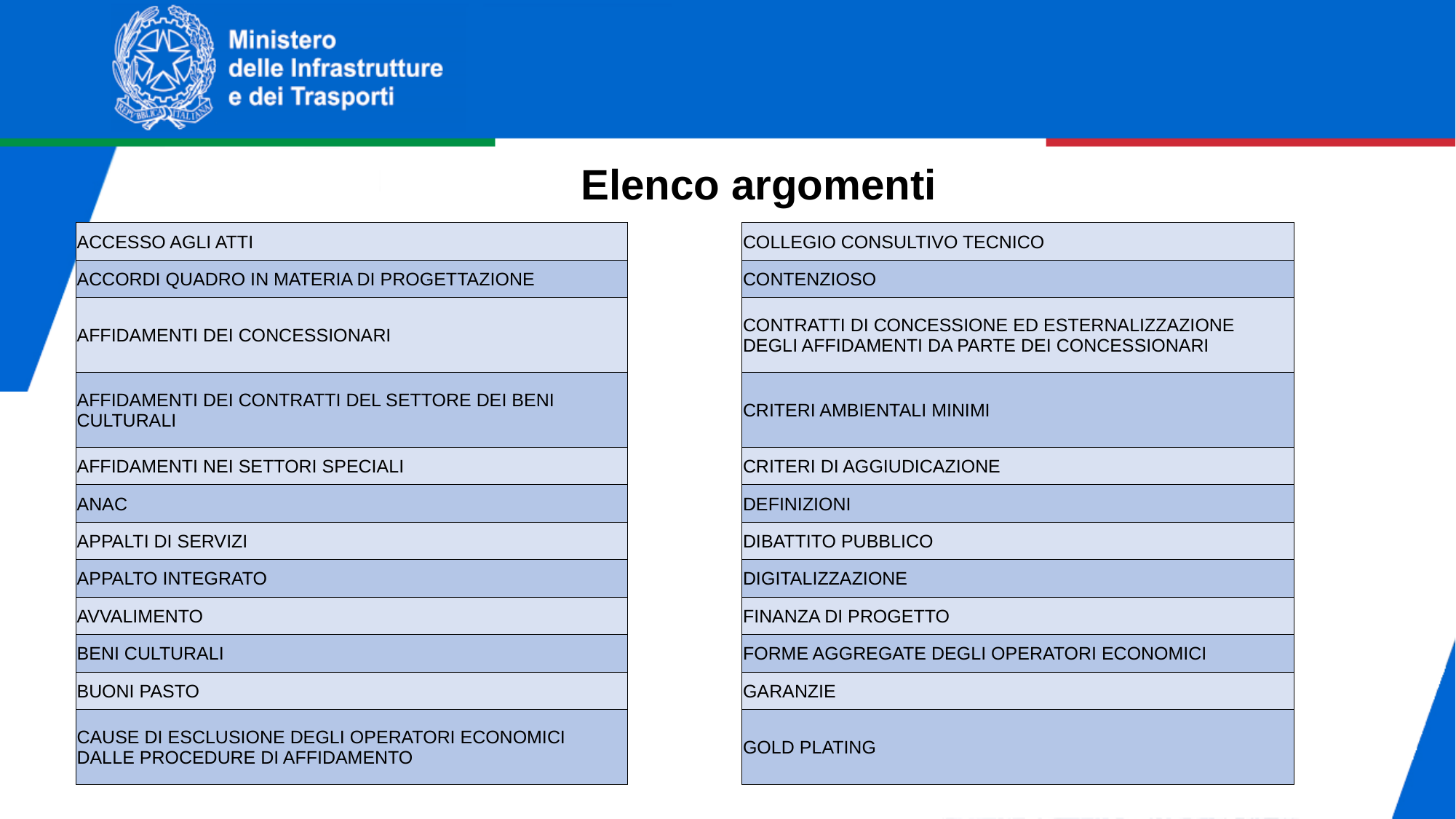

Elenco argomenti
| ACCESSO AGLI ATTI |
| --- |
| ACCORDI QUADRO IN MATERIA DI PROGETTAZIONE |
| AFFIDAMENTI DEI CONCESSIONARI |
| AFFIDAMENTI DEI CONTRATTI DEL SETTORE DEI BENI CULTURALI |
| AFFIDAMENTI NEI SETTORI SPECIALI |
| ANAC |
| APPALTI DI SERVIZI |
| APPALTO INTEGRATO |
| AVVALIMENTO |
| BENI CULTURALI |
| BUONI PASTO |
| CAUSE DI ESCLUSIONE DEGLI OPERATORI ECONOMICI DALLE PROCEDURE DI AFFIDAMENTO |
| COLLEGIO CONSULTIVO TECNICO |
| --- |
| CONTENZIOSO |
| CONTRATTI DI CONCESSIONE ED ESTERNALIZZAZIONE DEGLI AFFIDAMENTI DA PARTE DEI CONCESSIONARI |
| CRITERI AMBIENTALI MINIMI |
| CRITERI DI AGGIUDICAZIONE |
| DEFINIZIONI |
| DIBATTITO PUBBLICO |
| DIGITALIZZAZIONE |
| FINANZA DI PROGETTO |
| FORME AGGREGATE DEGLI OPERATORI ECONOMICI |
| GARANZIE |
| GOLD PLATING |